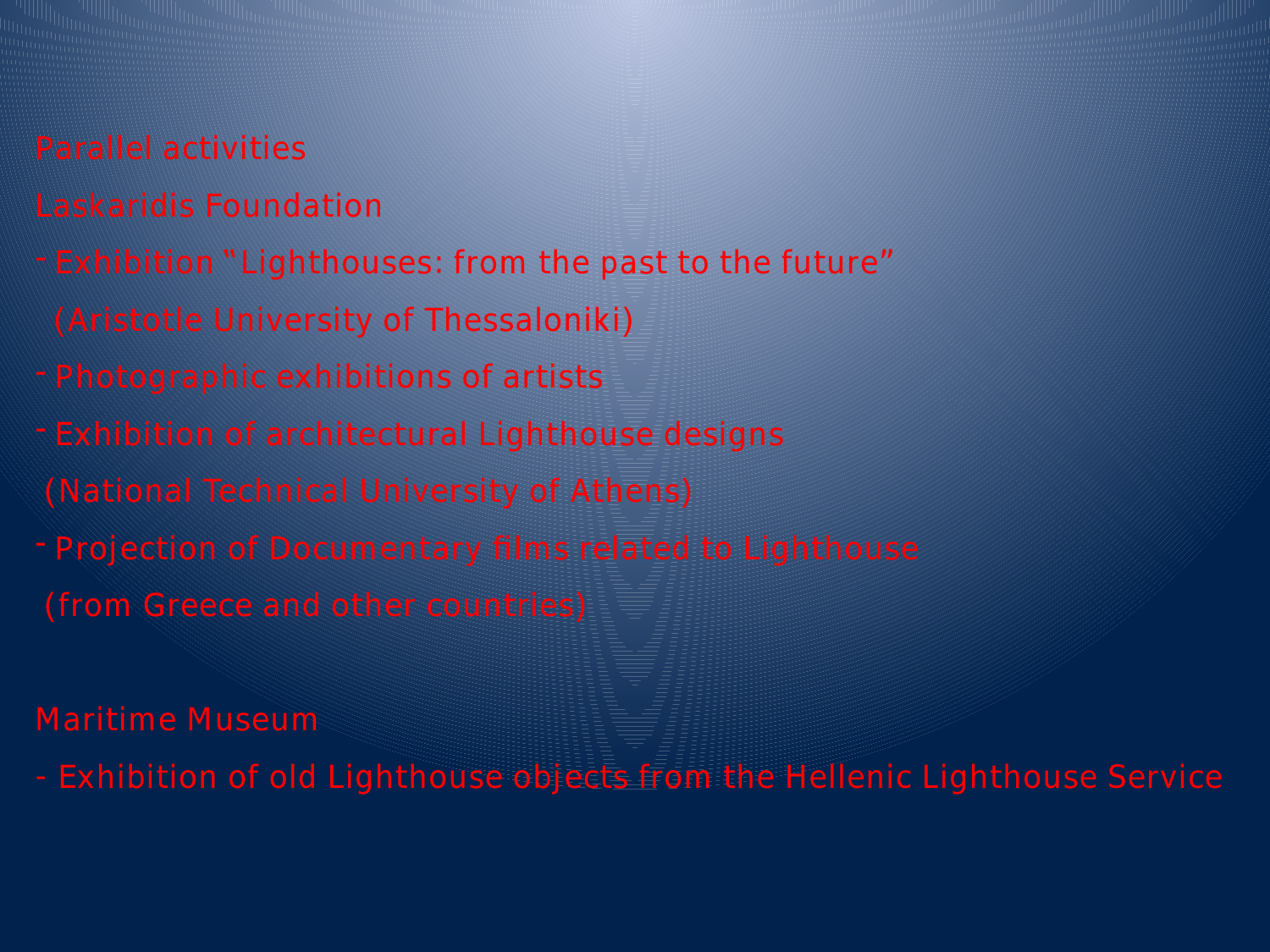

Parallel activities
Laskaridis Foundation
 Exhibition “Lighthouses: from the past to the future”
  (Aristotle University of Thessaloniki)
 Photographic exhibitions of artists
 Exhibition of architectural Lighthouse designs
 (National Technical University of Athens)
 Projection of Documentary films related to Lighthouse
 (from Greece and other countries)

Maritime Museum
- Exhibition of old Lighthouse objects from the Hellenic Lighthouse Service